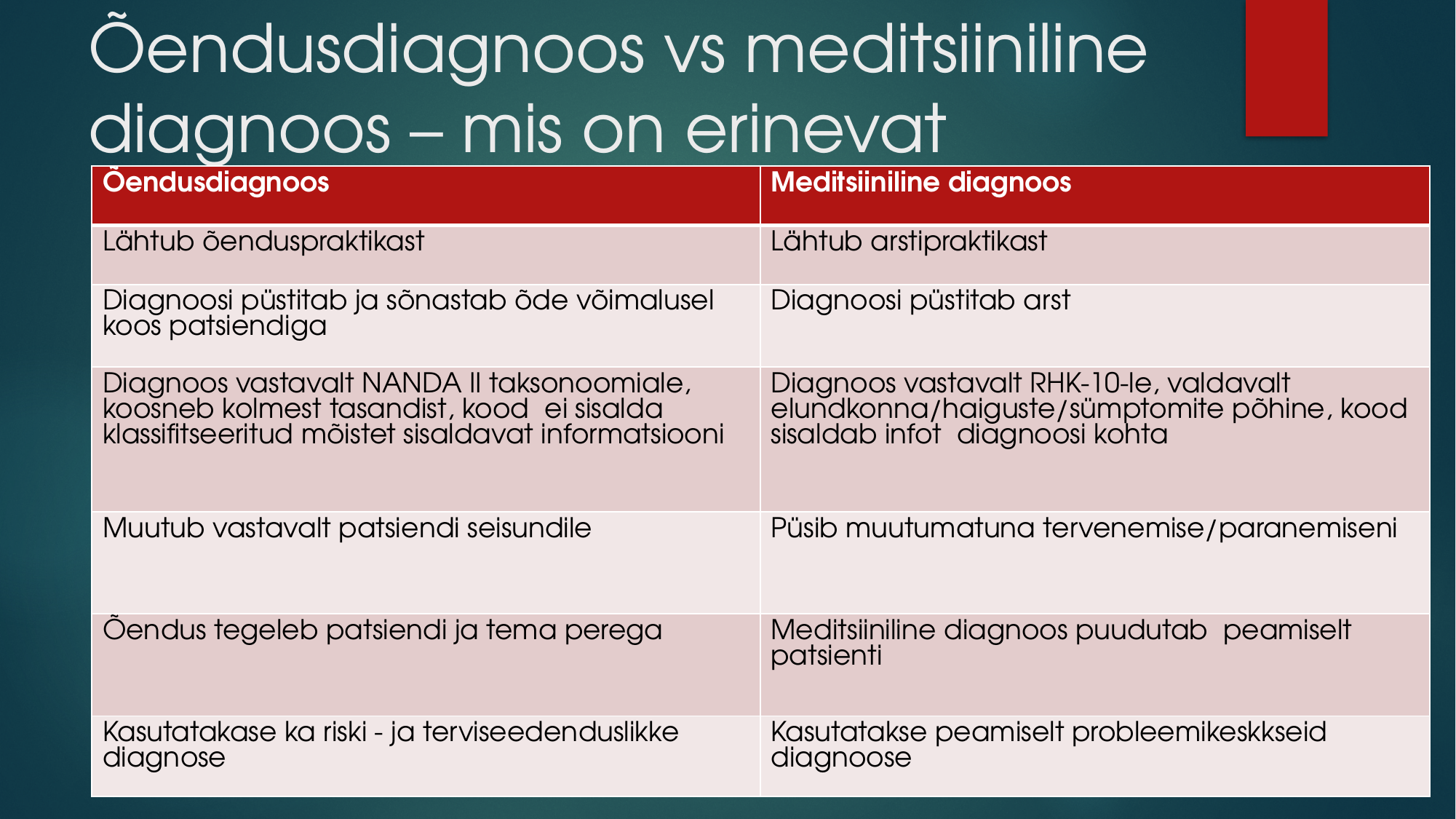

# Õendusdiagnoos vs meditsiiniline diagnoos – mis on erinevat
| Õendusdiagnoos | Meditsiiniline diagnoos |
| --- | --- |
| Lähtub õenduspraktikast | Lähtub arstipraktikast |
| Diagnoosi püstitab ja sõnastab õde võimalusel koos patsiendiga | Diagnoosi püstitab arst |
| Diagnoos vastavalt NANDA II taksonoomiale, koosneb kolmest tasandist, kood ei sisalda klassifitseeritud mõistet sisaldavat informatsiooni | Diagnoos vastavalt RHK-10-le, valdavalt elundkonna/haiguste/sümptomite põhine, kood sisaldab infot diagnoosi kohta |
| Muutub vastavalt patsiendi seisundile | Püsib muutumatuna tervenemise/paranemiseni |
| Õendus tegeleb patsiendi ja tema perega | Meditsiiniline diagnoos puudutab peamiselt patsienti |
| Kasutatakase ka riski - ja terviseedenduslikke diagnose | Kasutatakse peamiselt probleemikeskkseid diagnoose |